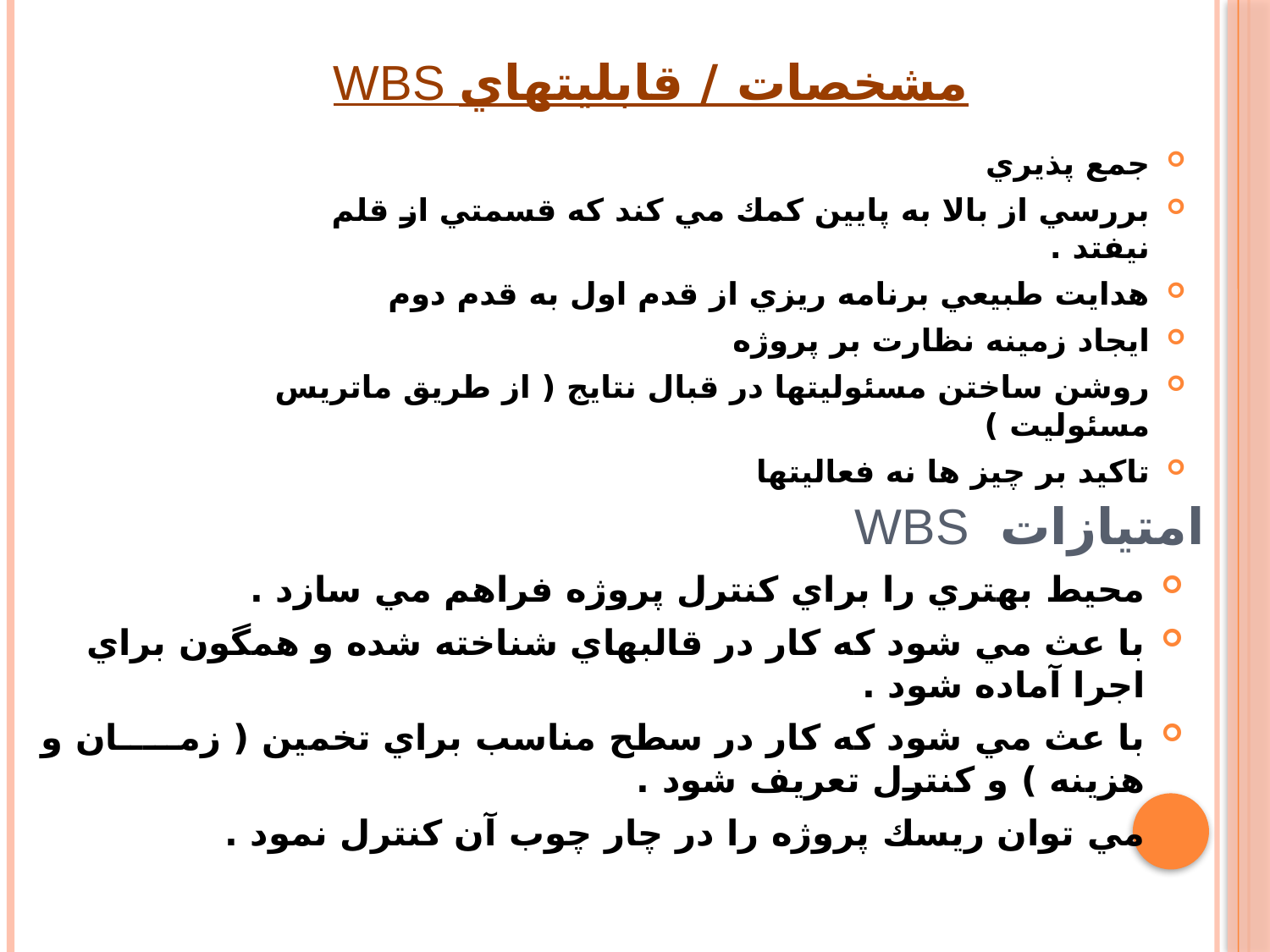

مشخصات / قابليتهاي WBS
جمع پذيري
بررسي از بالا به پايين كمك مي كند كه قسمتي از قلم نيفتد .
هدايت طبيعي برنامه ريزي از قدم اول به قدم دوم
ايجاد زمينه نظارت بر پروژه
روشن ساختن مسئوليتها در قبال نتايج ( از طريق ماتريس مسئوليت )
تاكيد بر چيز ها نه فعاليتها

# امتيازات  WBS
محيط بهتري را براي كنترل پروژه فراهم مي سازد .
با عث مي شود كه كار در قالبهاي شناخته شده و همگون براي اجرا آماده شود .
با عث مي شود كه كار در سطح مناسب براي تخمين ( زمـــــان و   هزينه ) و كنترل تعريف شود .
مي توان ريسك پروژه را در چار چوب آن كنترل نمود .